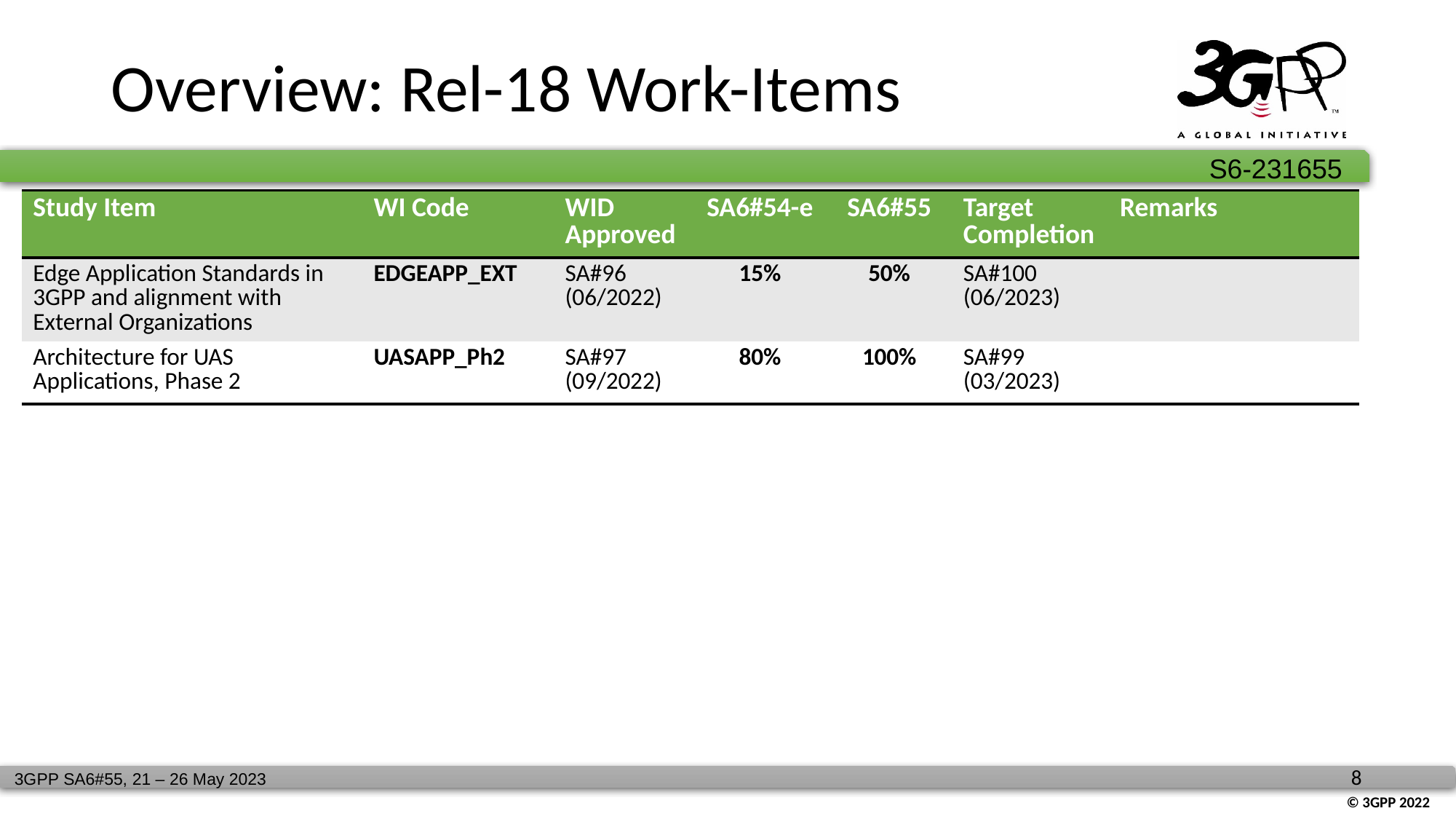

# Overview: Rel-18 Work-Items
| Study Item | WI Code | WID Approved | SA6#54-e | SA6#55 | Target Completion | Remarks |
| --- | --- | --- | --- | --- | --- | --- |
| Edge Application Standards in 3GPP and alignment with External Organizations | EDGEAPP\_EXT | SA#96 (06/2022) | 15% | 50% | SA#100 (06/2023) |  |
| Architecture for UAS Applications, Phase 2 | UASAPP\_Ph2 | SA#97 (09/2022) | 80% | 100% | SA#99 (03/2023) |  |